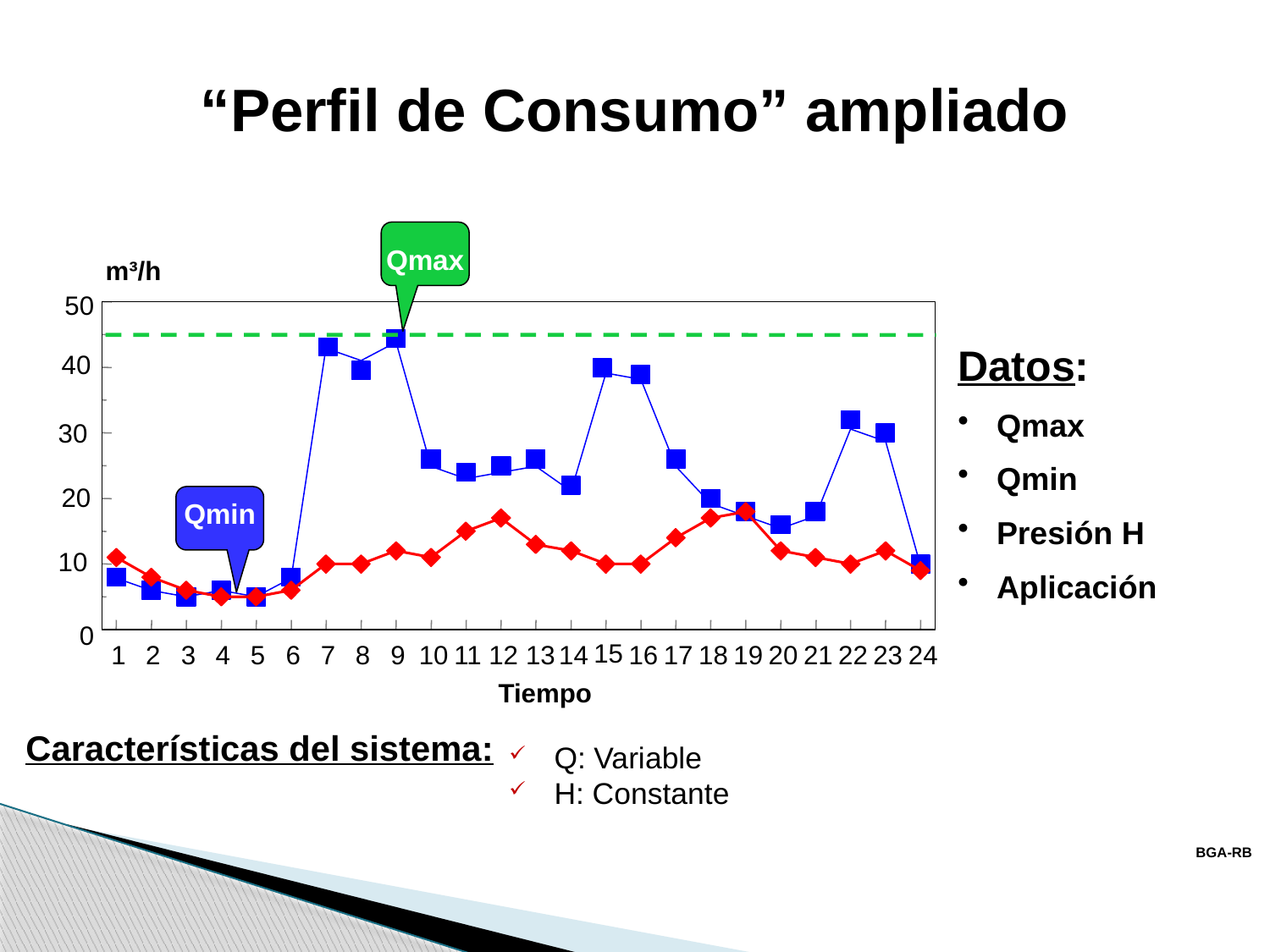

“Perfil de Consumo” ampliado

Qmax
m³/h
50

Datos:
 Qmax
 Qmin
 Presión H
 Aplicación

40

30

20

Qmin

10

0

15
1
2
3
4
5
6
7
8
9
10
11
12
17
18
19
20
21
22
23
24
13
14
16
Tiempo
Características del sistema:
Q: Variable
H: Constante
BGA-RB